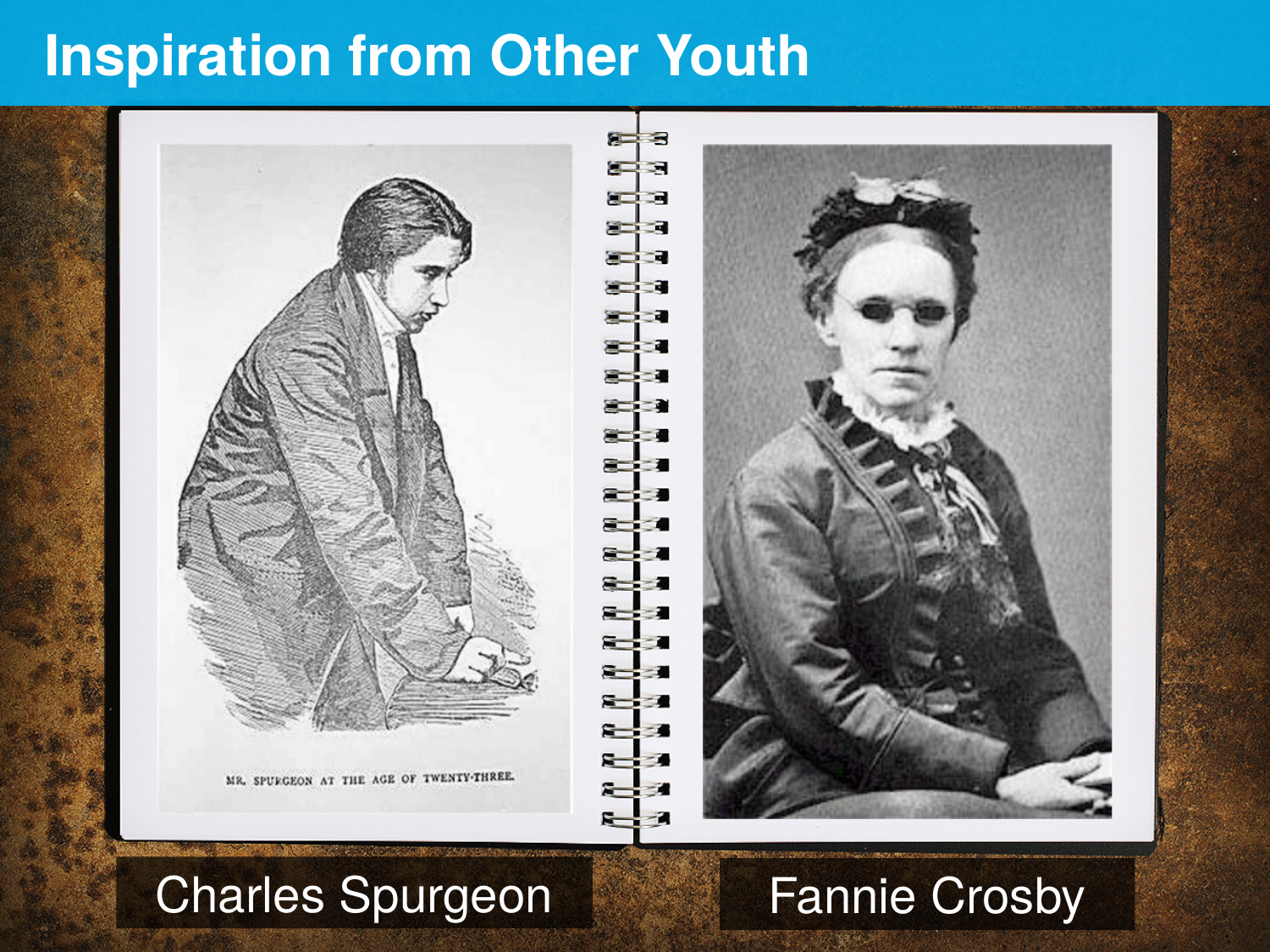

Inspiration from Other Youth
Charles Spurgeon
Fannie Crosby